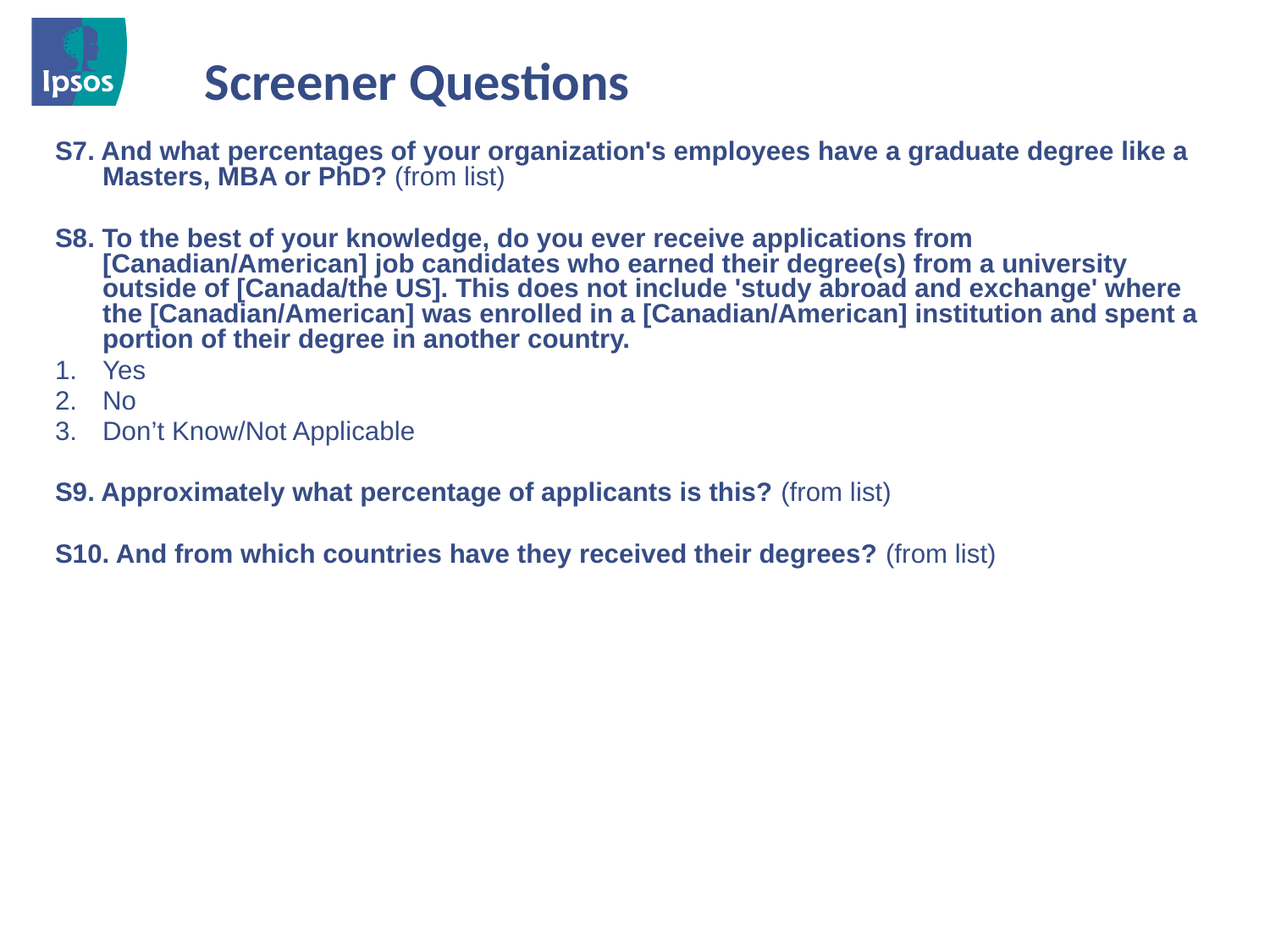

Screener Questions
S7. And what percentages of your organization's employees have a graduate degree like a Masters, MBA or PhD? (from list)

S8. To the best of your knowledge, do you ever receive applications from [Canadian/American] job candidates who earned their degree(s) from a university outside of [Canada/the US]. This does not include 'study abroad and exchange' where the [Canadian/American] was enrolled in a [Canadian/American] institution and spent a portion of their degree in another country.
Yes
No
Don’t Know/Not Applicable

S9. Approximately what percentage of applicants is this? (from list)

S10. And from which countries have they received their degrees? (from list)